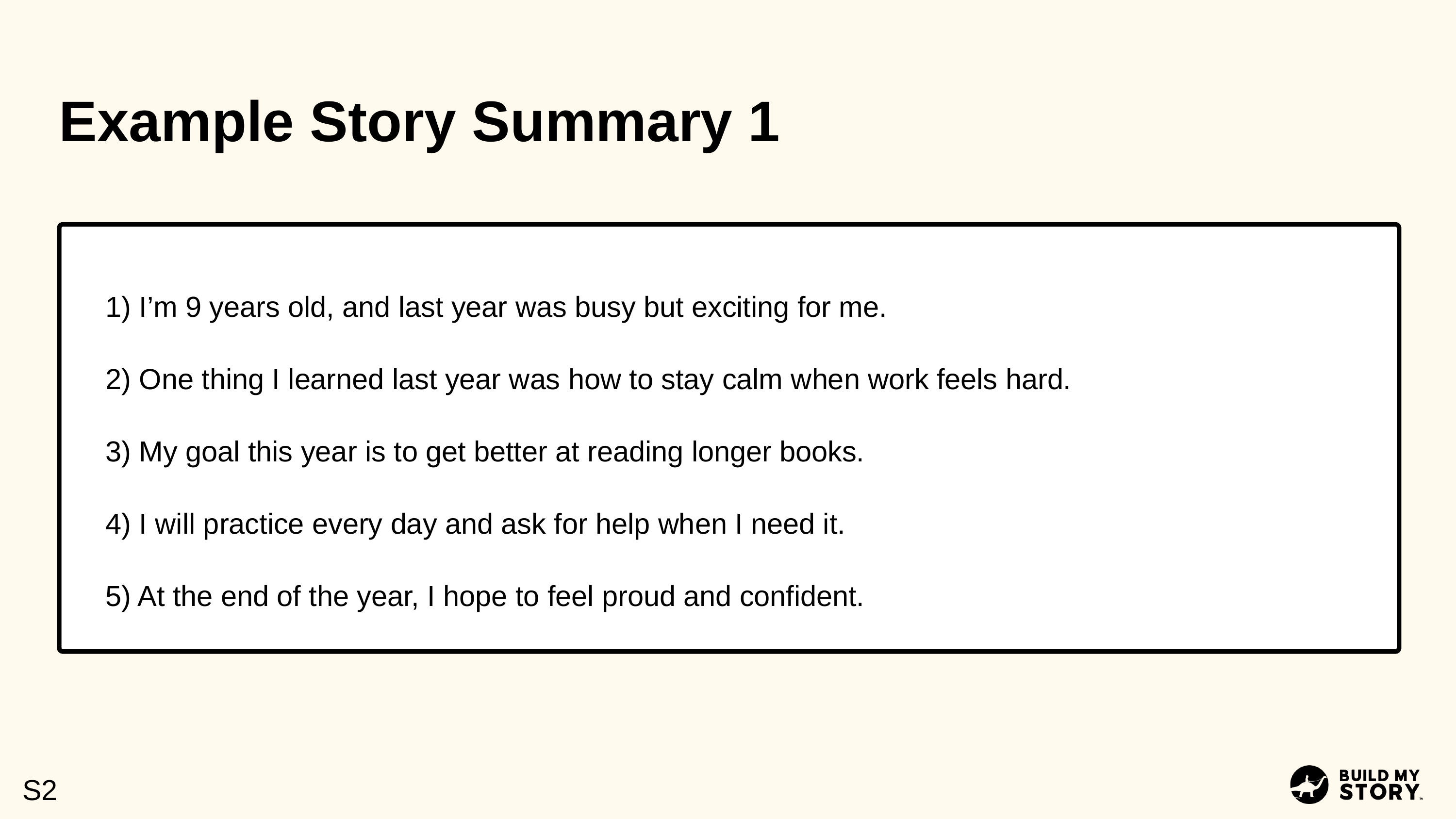

Example Story Summary 1

1) I’m 9 years old, and last year was busy but exciting for me.
2) One thing I learned last year was how to stay calm when work feels hard.
3) My goal this year is to get better at reading longer books.
4) I will practice every day and ask for help when I need it.
5) At the end of the year, I hope to feel proud and confident.

S2